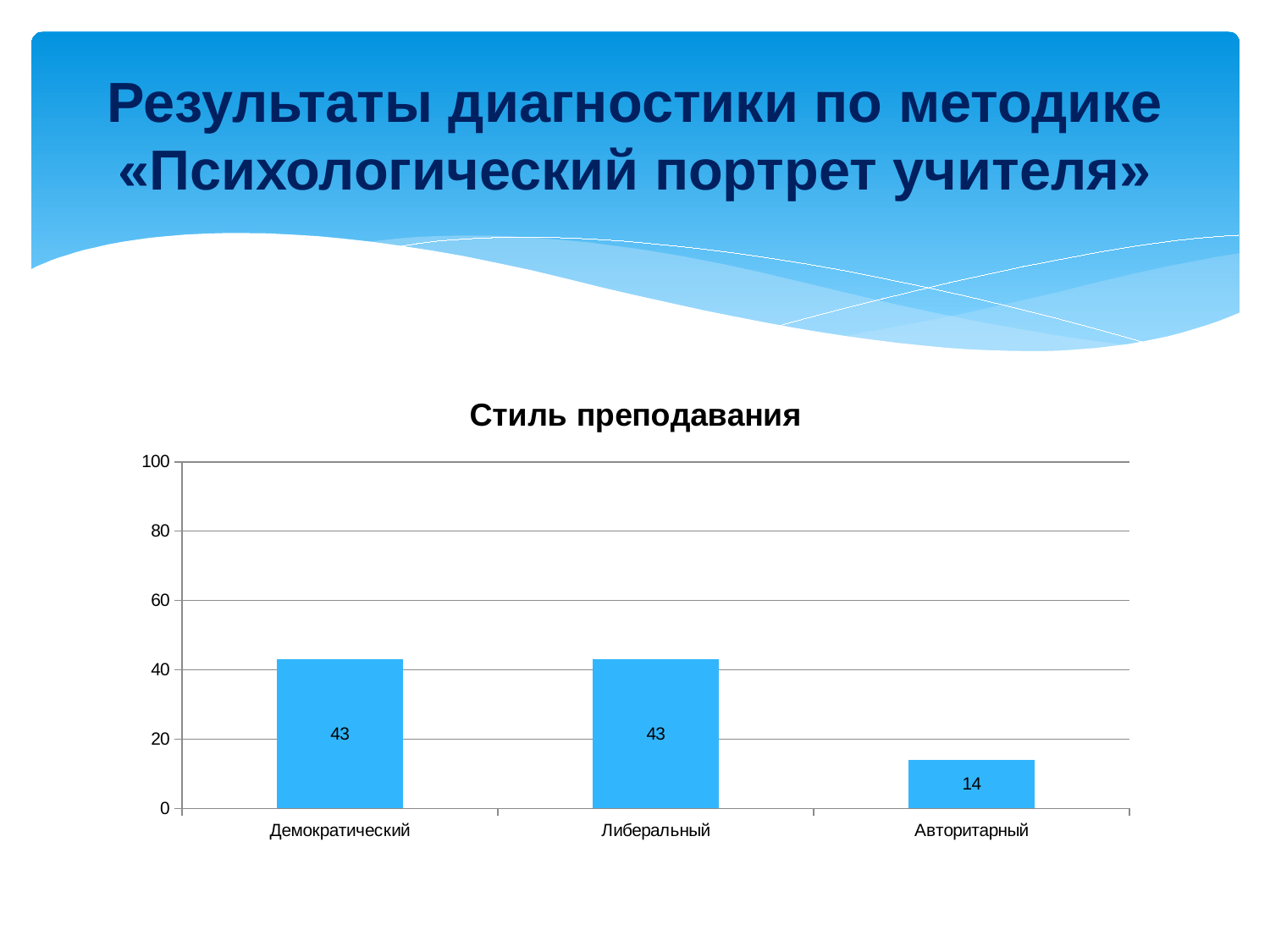

# Результаты диагностики по методике «Психологический портрет учителя»

### Chart: Стиль преподавания

| Category |  |
|---|---|
| Демократический | 43.0 |
| Либеральный | 43.0 |
| Авторитарный | 14.0 |